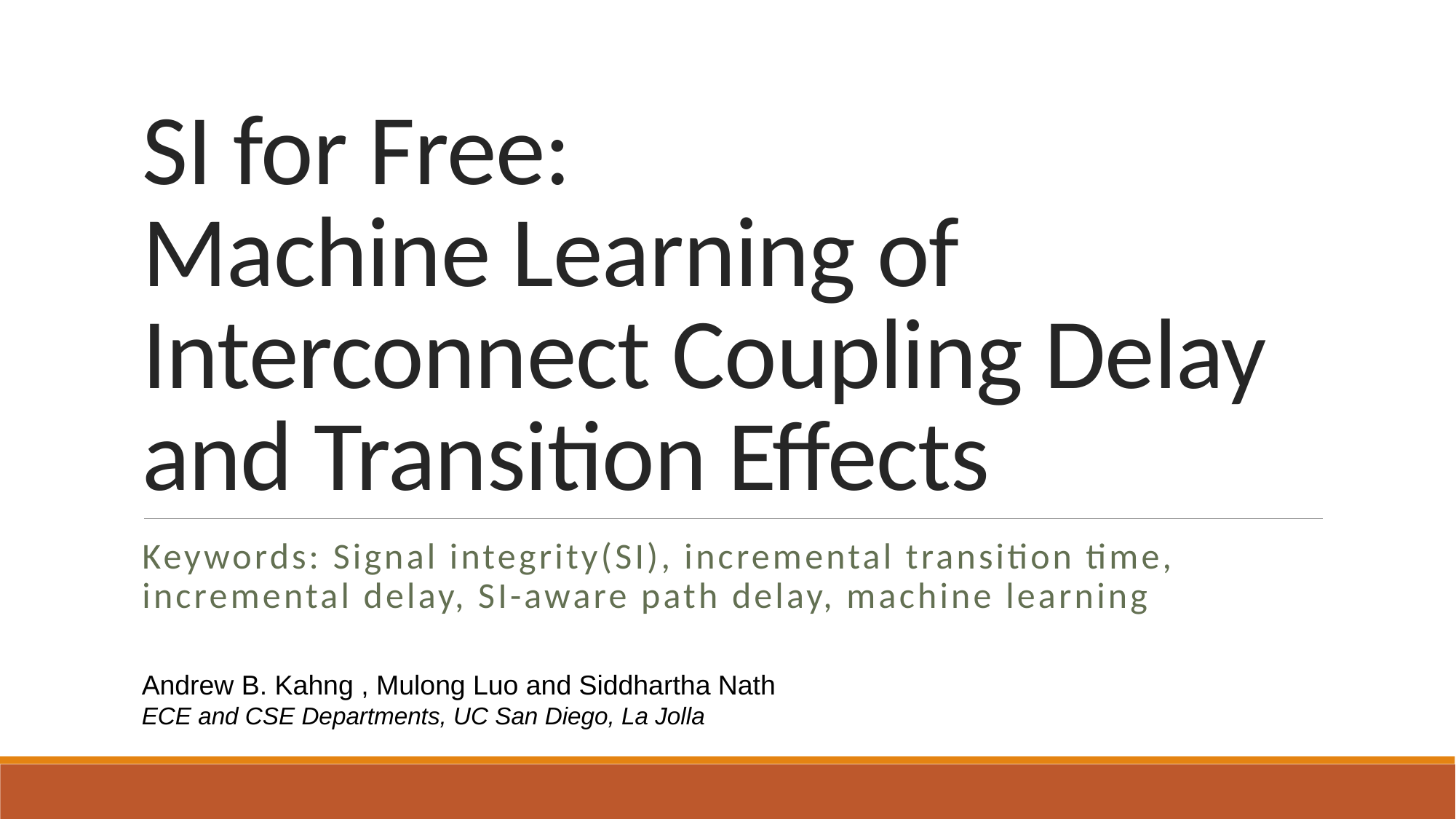

# SI for Free: Machine Learning of Interconnect Coupling Delay and Transition Effects
Keywords: Signal integrity(SI), incremental transition time, incremental delay, SI-aware path delay, machine learning
Andrew B. Kahng , Mulong Luo and Siddhartha Nath
ECE and CSE Departments, UC San Diego, La Jolla